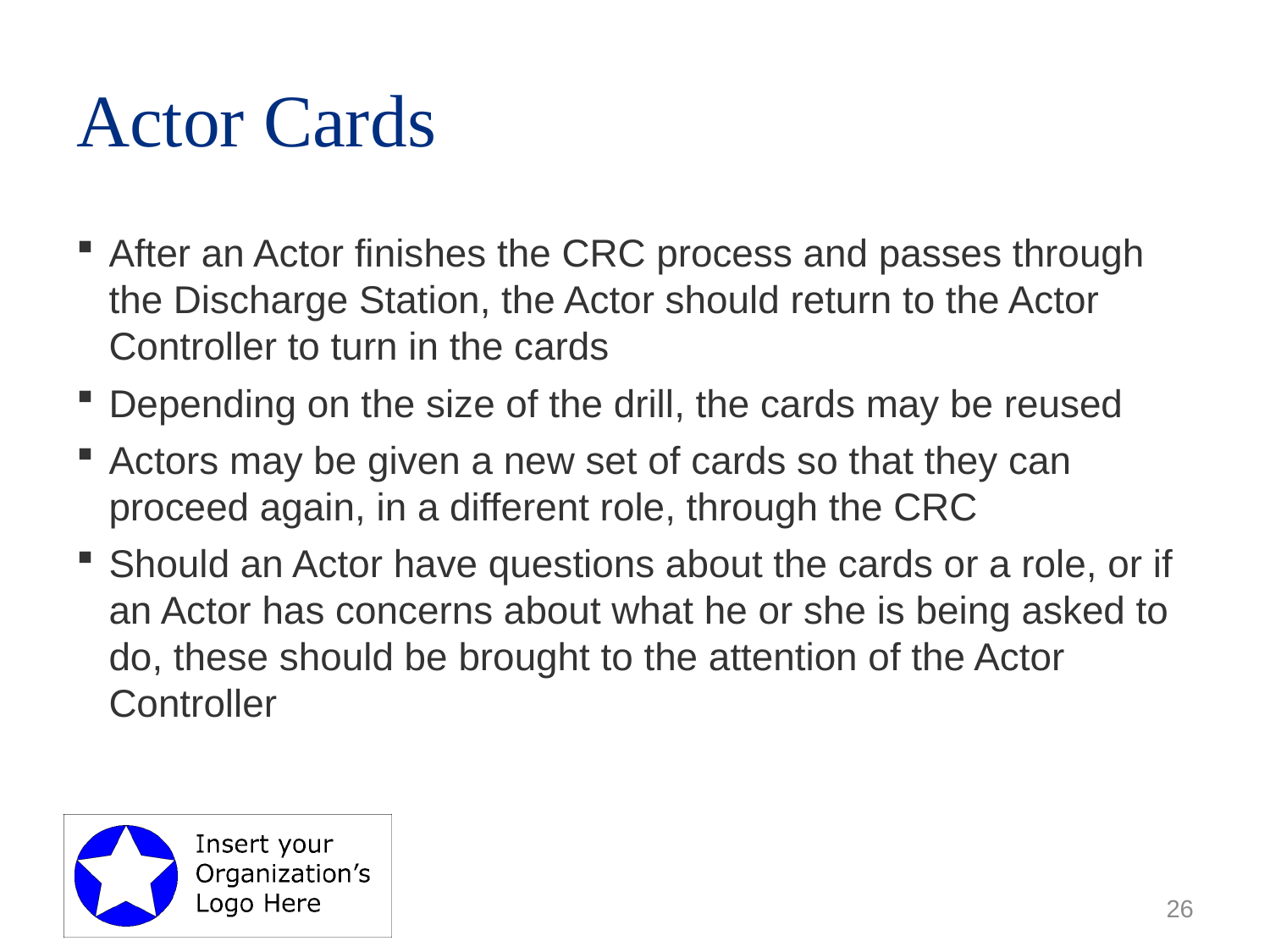

# Actor Cards
After an Actor finishes the CRC process and passes through the Discharge Station, the Actor should return to the Actor Controller to turn in the cards
Depending on the size of the drill, the cards may be reused
Actors may be given a new set of cards so that they can proceed again, in a different role, through the CRC
Should an Actor have questions about the cards or a role, or if an Actor has concerns about what he or she is being asked to do, these should be brought to the attention of the Actor Controller

26